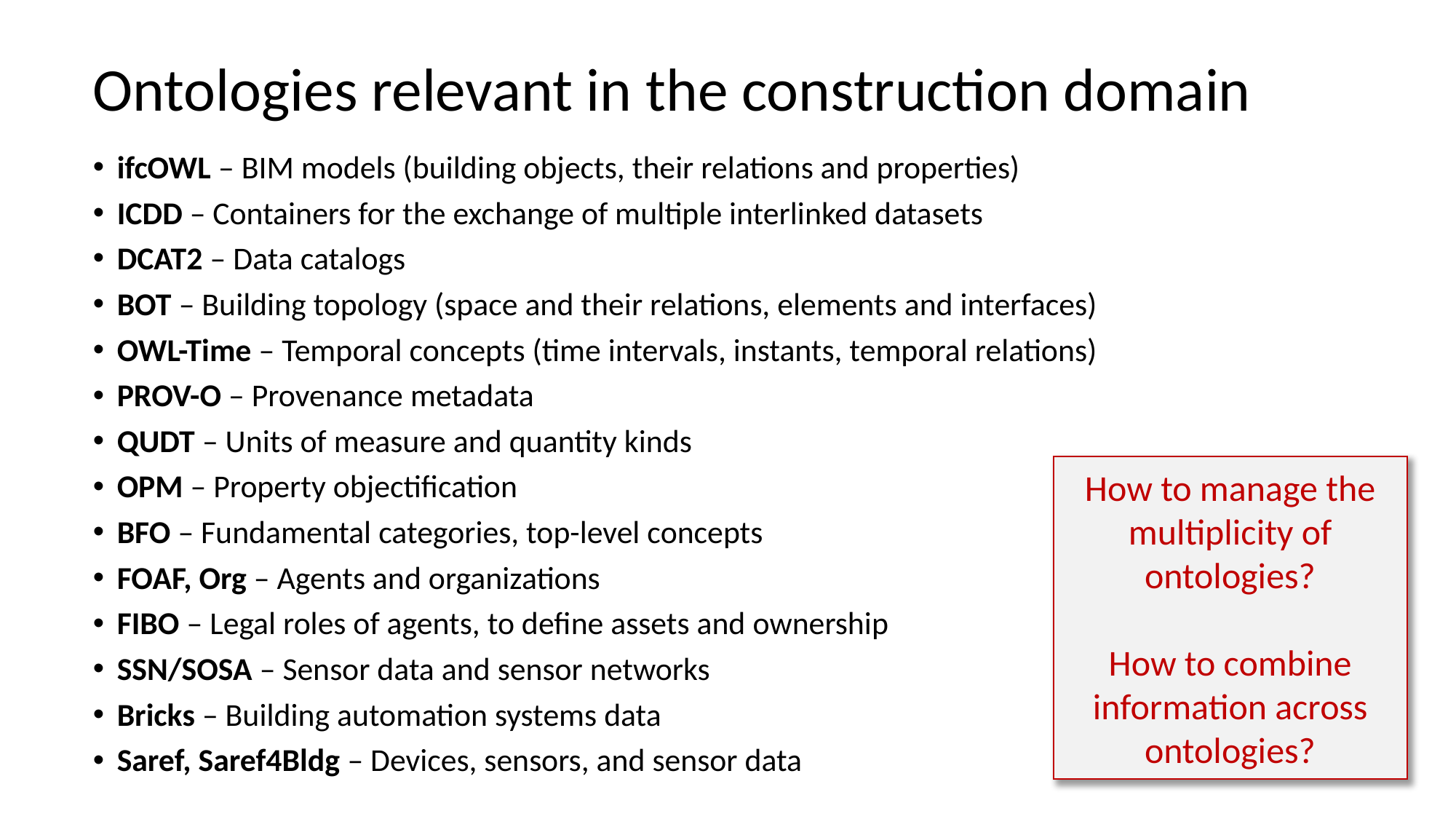

# Ontologies relevant in the construction domain
ifcOWL – BIM models (building objects, their relations and properties)
ICDD – Containers for the exchange of multiple interlinked datasets
DCAT2 – Data catalogs
BOT – Building topology (space and their relations, elements and interfaces)
OWL-Time – Temporal concepts (time intervals, instants, temporal relations)
PROV-O – Provenance metadata
QUDT – Units of measure and quantity kinds
OPM – Property objectification
BFO – Fundamental categories, top-level concepts
FOAF, Org – Agents and organizations
FIBO – Legal roles of agents, to define assets and ownership
SSN/SOSA – Sensor data and sensor networks
Bricks – Building automation systems data
Saref, Saref4Bldg – Devices, sensors, and sensor data

How to manage the multiplicity of ontologies?

How to combine information across ontologies?